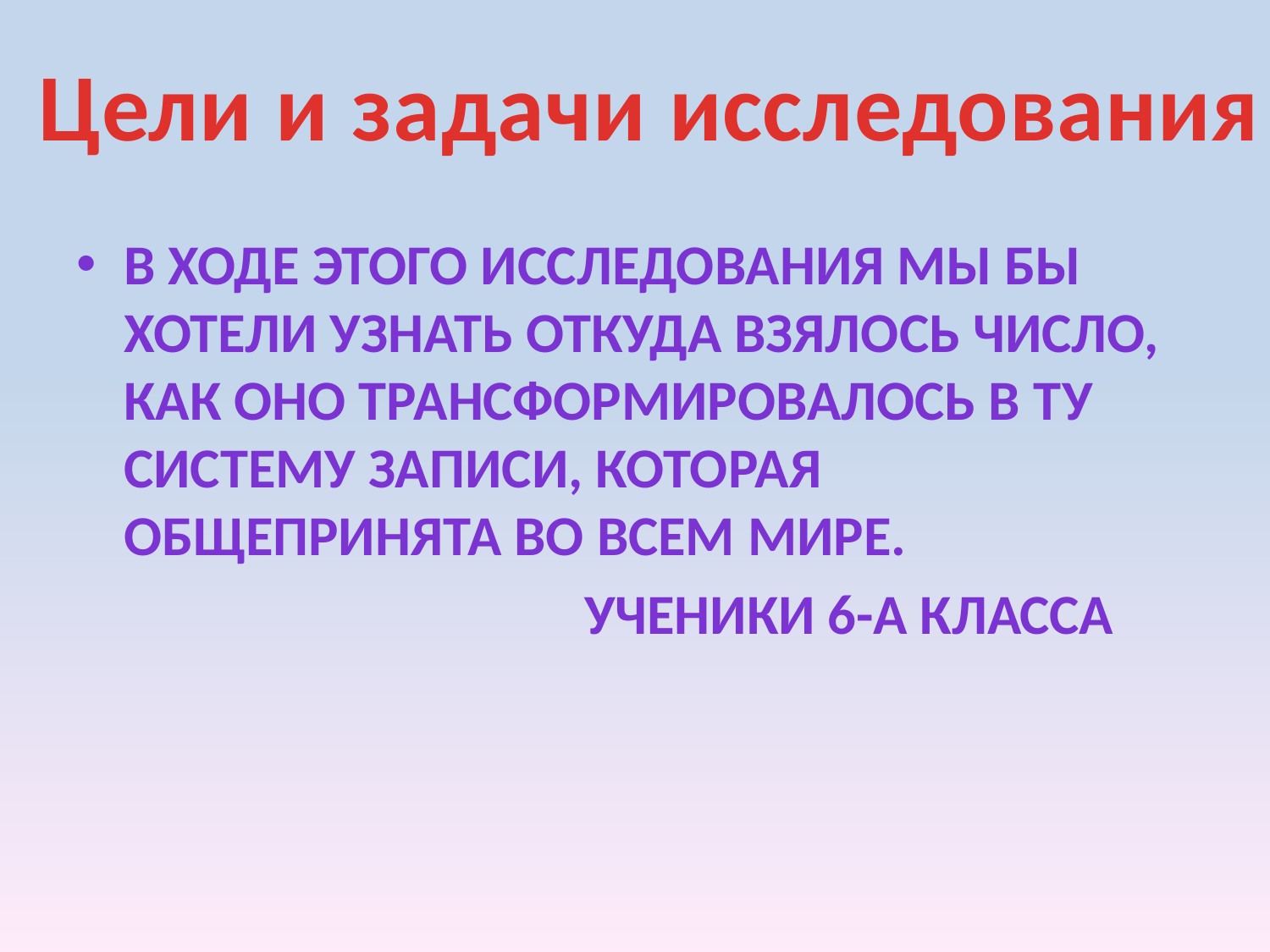

Цели и задачи исследования
В ходе этого исследования мы бы хотели узнать откуда взялось число, как оно трансформировалось в ту систему записи, которая общепринята во всем мире.
                                        УЧЕНИКИ 6-А КЛАССА